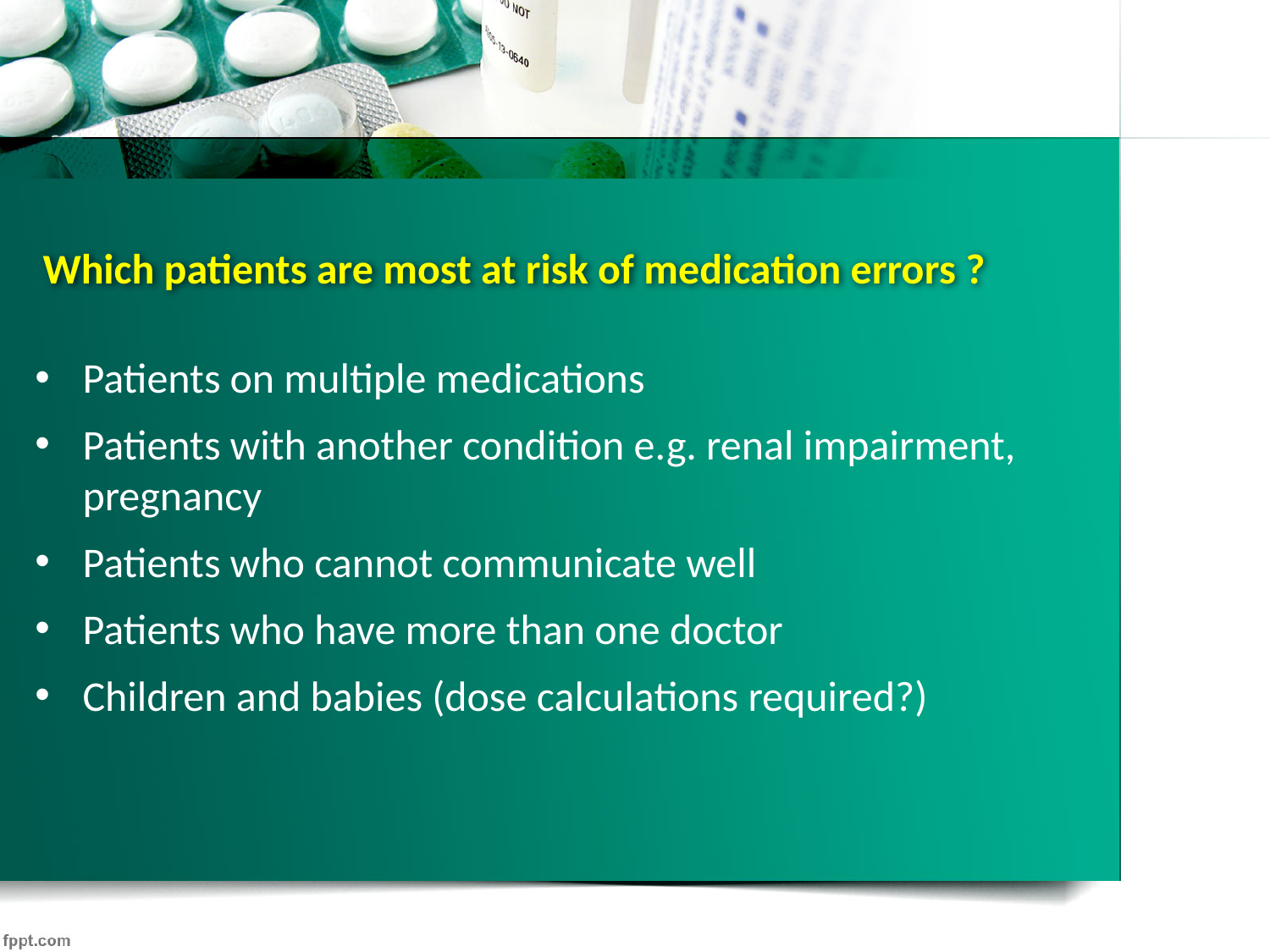

# Which patients are most at risk of medication errors ?

Patients on multiple medications
Patients with another condition e.g. renal impairment, pregnancy
Patients who cannot communicate well
Patients who have more than one doctor
Children and babies (dose calculations required?)